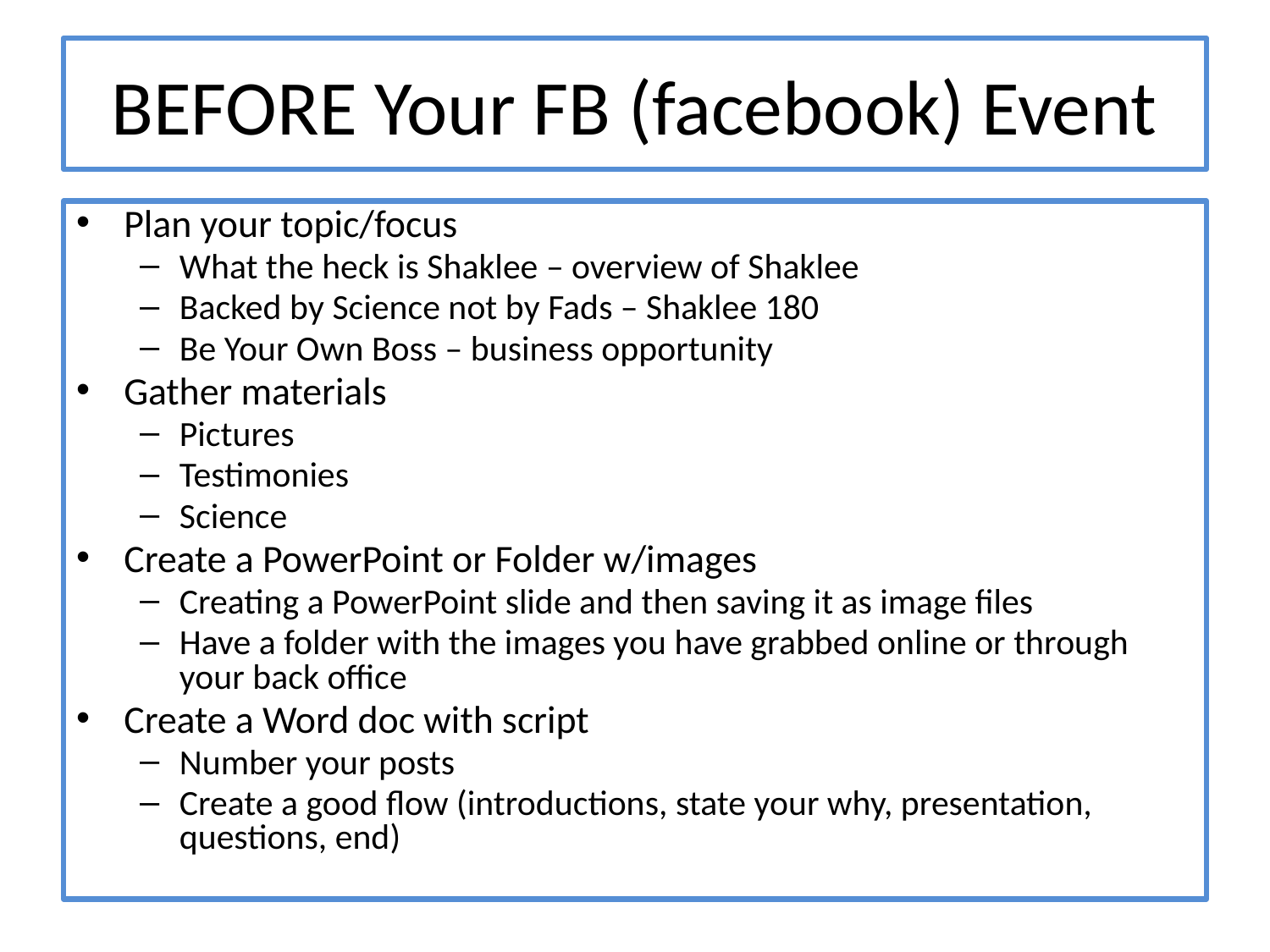

# BEFORE Your FB (facebook) Event
Plan your topic/focus
What the heck is Shaklee – overview of Shaklee
Backed by Science not by Fads – Shaklee 180
Be Your Own Boss – business opportunity
Gather materials
Pictures
Testimonies
Science
Create a PowerPoint or Folder w/images
Creating a PowerPoint slide and then saving it as image files
Have a folder with the images you have grabbed online or through your back office
Create a Word doc with script
Number your posts
Create a good flow (introductions, state your why, presentation, questions, end)